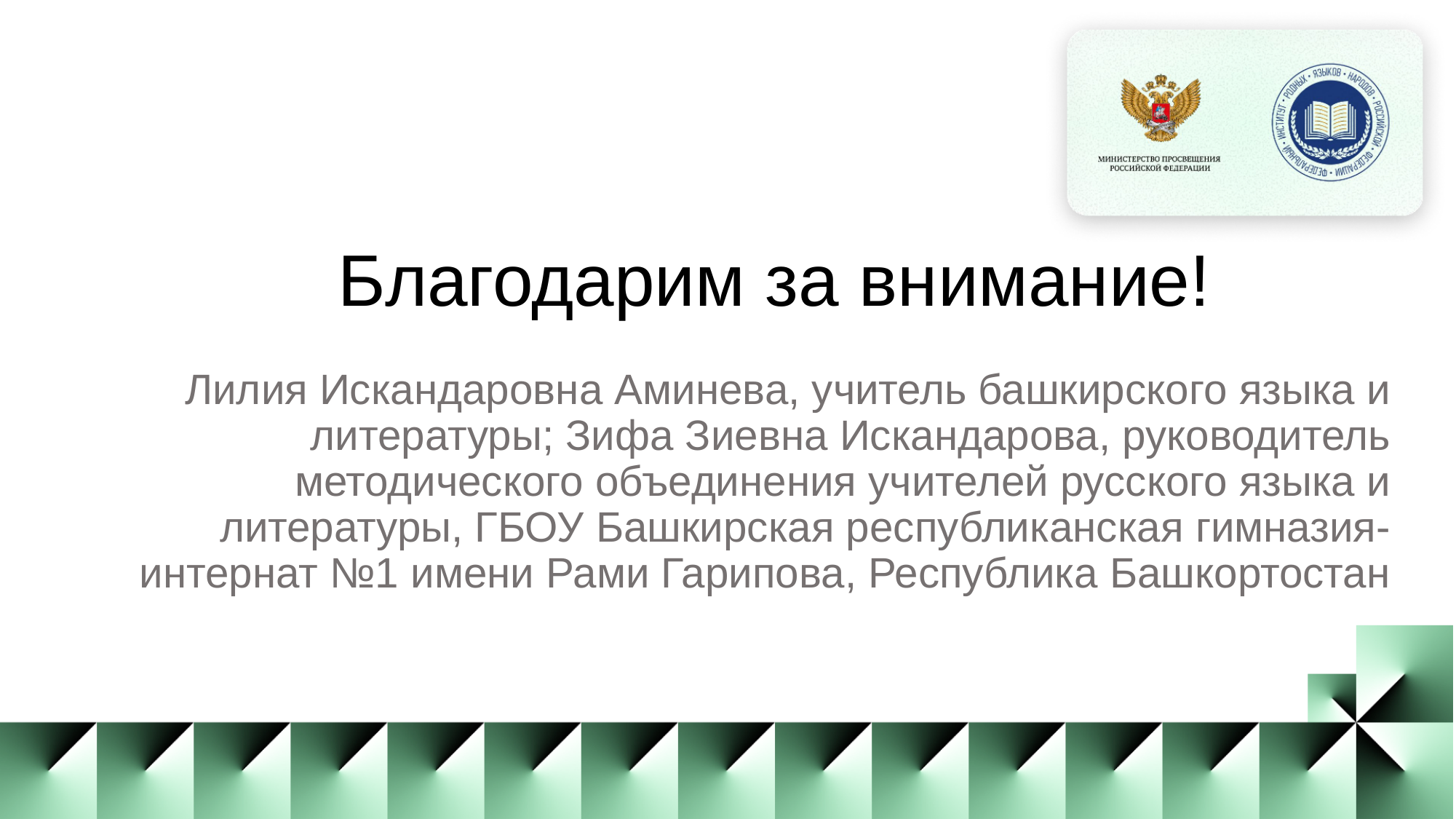

Благодарим за внимание!
Лилия Искандаровна Аминева, учитель башкирского языка и литературы; Зифа Зиевна Искандарова, руководитель методического объединения учителей русского языка и литературы, ГБОУ Башкирская республиканская гимназия-интернат №1 имени Рами Гарипова, Республика Башкортостан